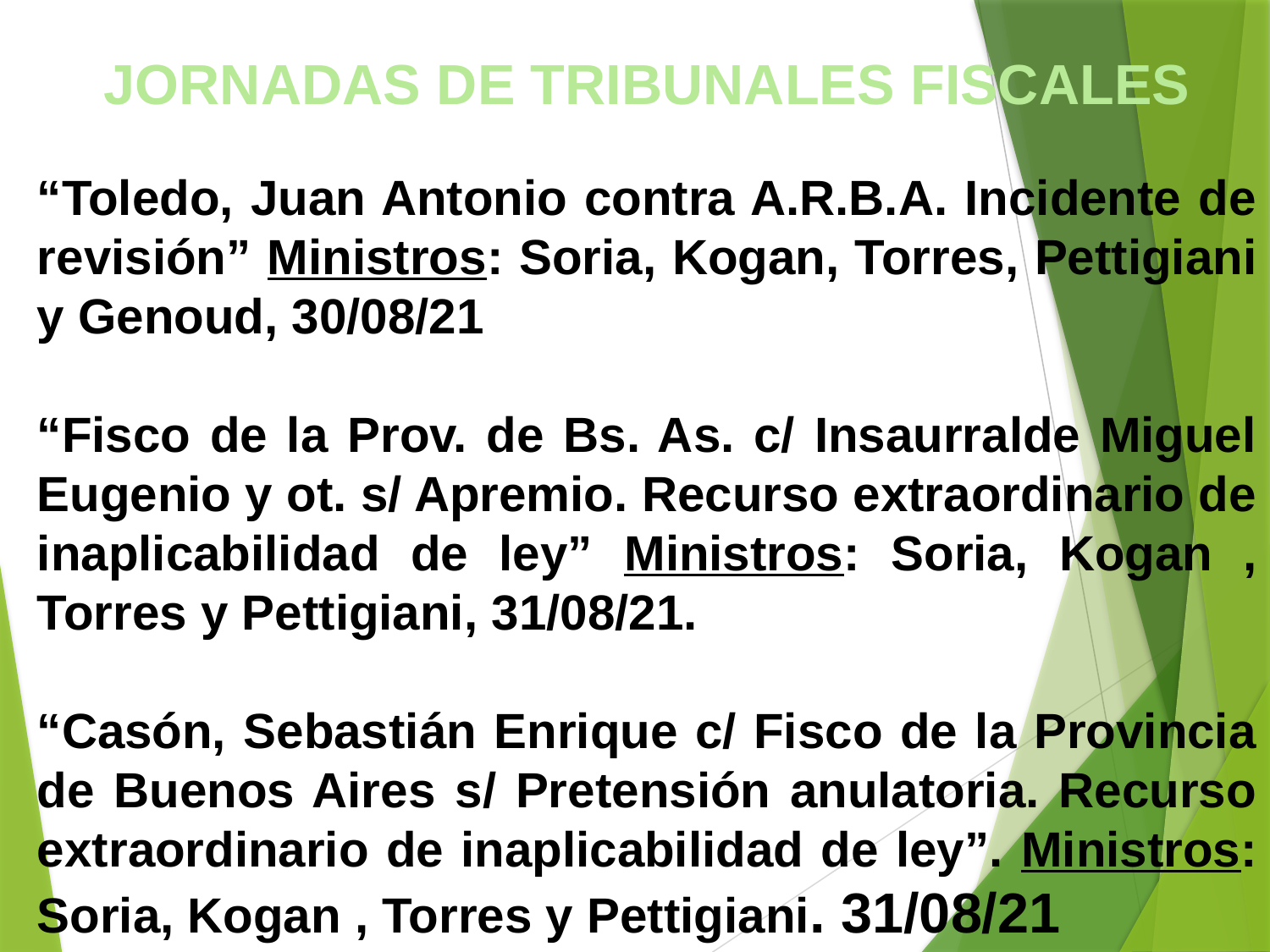

JORNADAS DE TRIBUNALES FISCALES

“Toledo, Juan Antonio contra A.R.B.A. Incidente de revisión” Ministros: Soria, Kogan, Torres, Pettigiani y Genoud, 30/08/21

“Fisco de la Prov. de Bs. As. c/ Insaurralde Miguel Eugenio y ot. s/ Apremio. Recurso extraordinario de inaplicabilidad de ley” Ministros: Soria, Kogan , Torres y Pettigiani, 31/08/21.

“Casón, Sebastián Enrique c/ Fisco de la Provincia de Buenos Aires s/ Pretensión anulatoria. Recurso extraordinario de inaplicabilidad de ley”. Ministros: Soria, Kogan , Torres y Pettigiani. 31/08/21